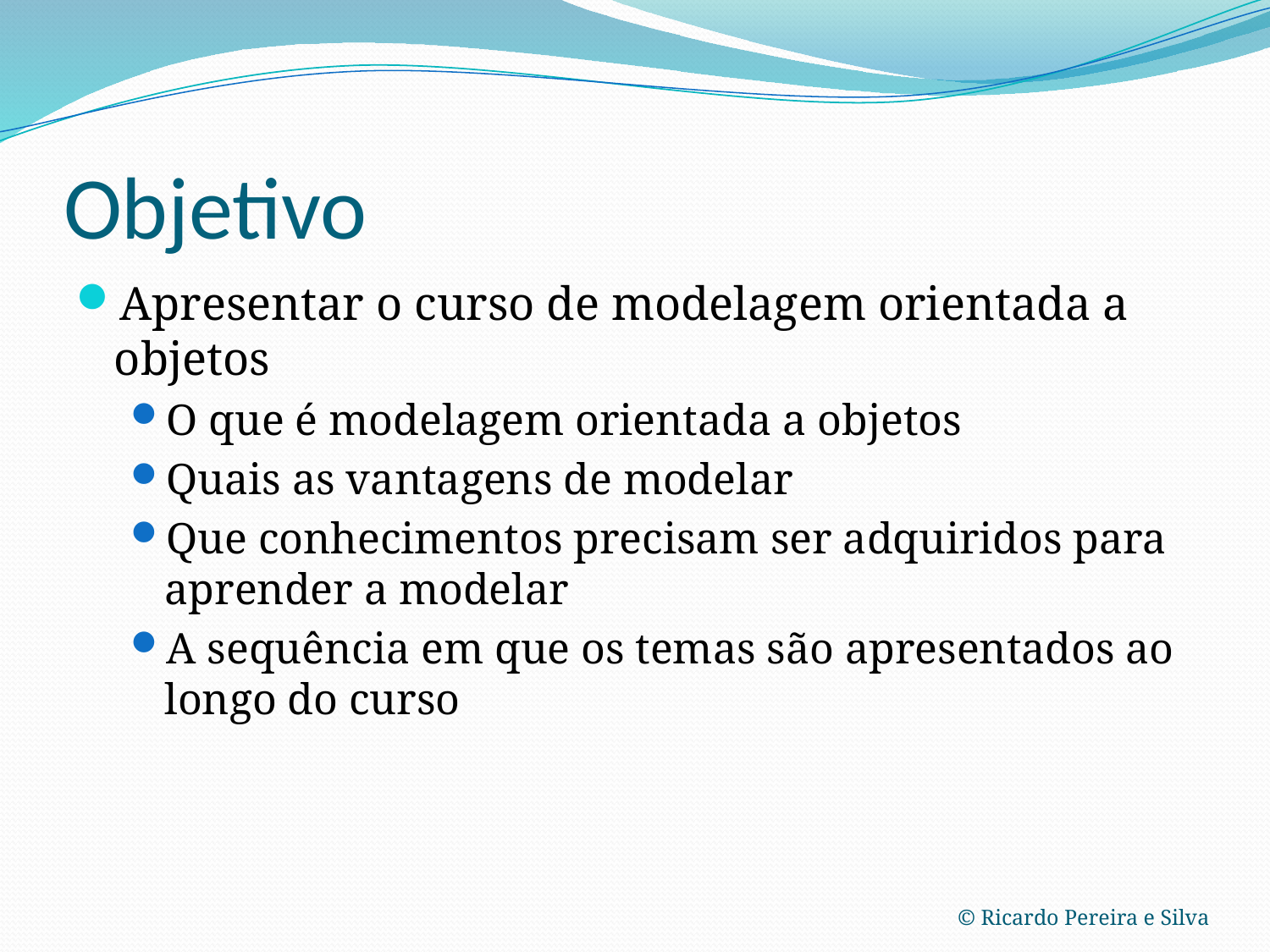

# Objetivo
Apresentar o curso de modelagem orientada a objetos
O que é modelagem orientada a objetos
Quais as vantagens de modelar
Que conhecimentos precisam ser adquiridos para aprender a modelar
A sequência em que os temas são apresentados ao longo do curso
© Ricardo Pereira e Silva